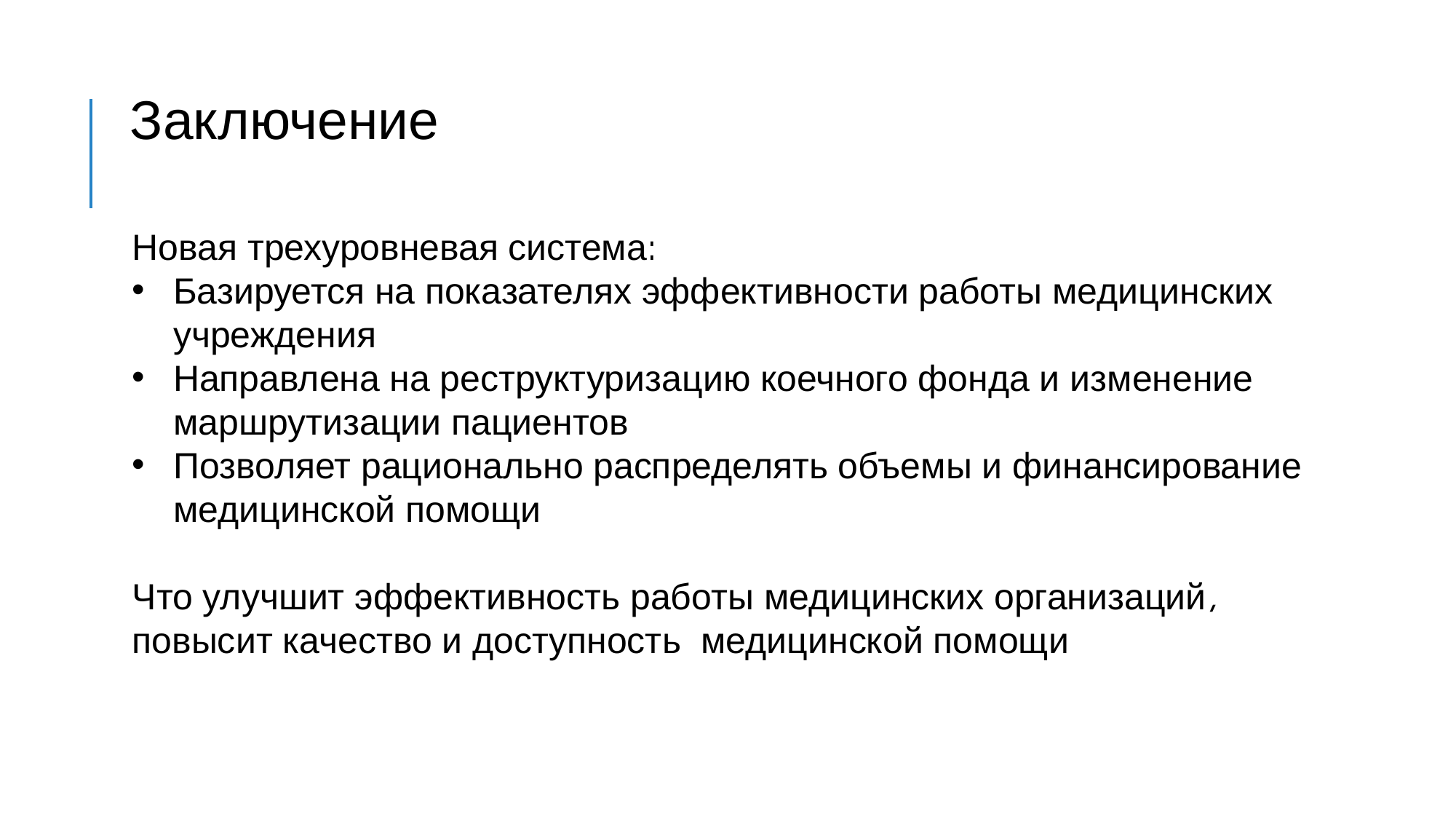

Заключение
Новая трехуровневая система:
Базируется на показателях эффективности работы медицинских учреждения
Направлена на реструктуризацию коечного фонда и изменение маршрутизации пациентов
Позволяет рационально распределять объемы и финансирование медицинской помощи

Что улучшит эффективность работы медицинских организаций, повысит качество и доступность  медицинской помощи